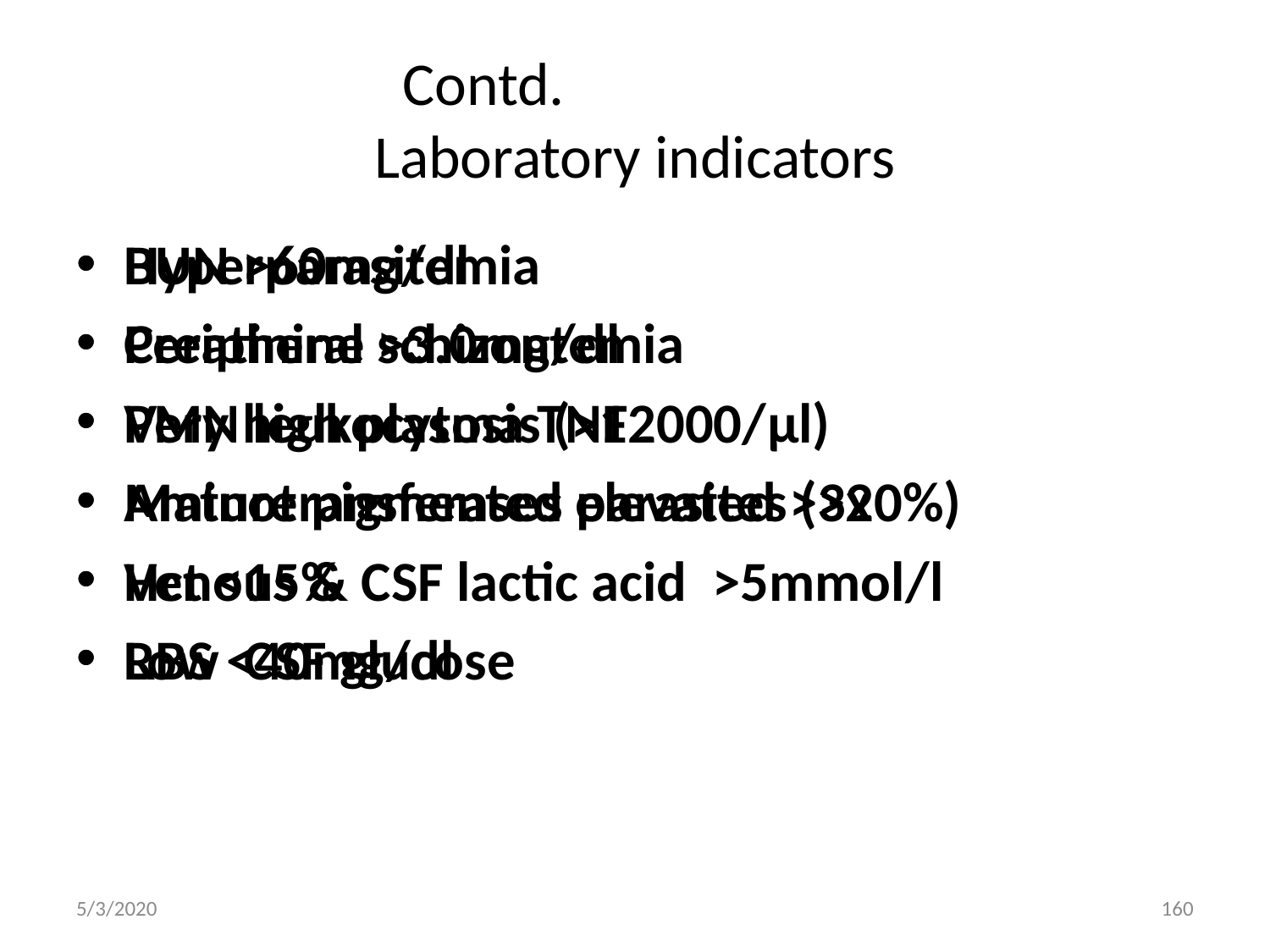

# Contd. Laboratory indicators
Hyperparasitemia
Peripheral schizontemia
PMN leukocytosis (>12000/μl)
Mature pigmented parasites (>20%)
Hct <15%
RBS <40mg/dl
BUN >60mg/dl
Creatinine >3.0mg/dl
Very high plasma TNF
Aminotransferases elevated >3x
Venous & CSF lactic acid  >5mmol/l
Low  CSF glucose
5/3/2020
160